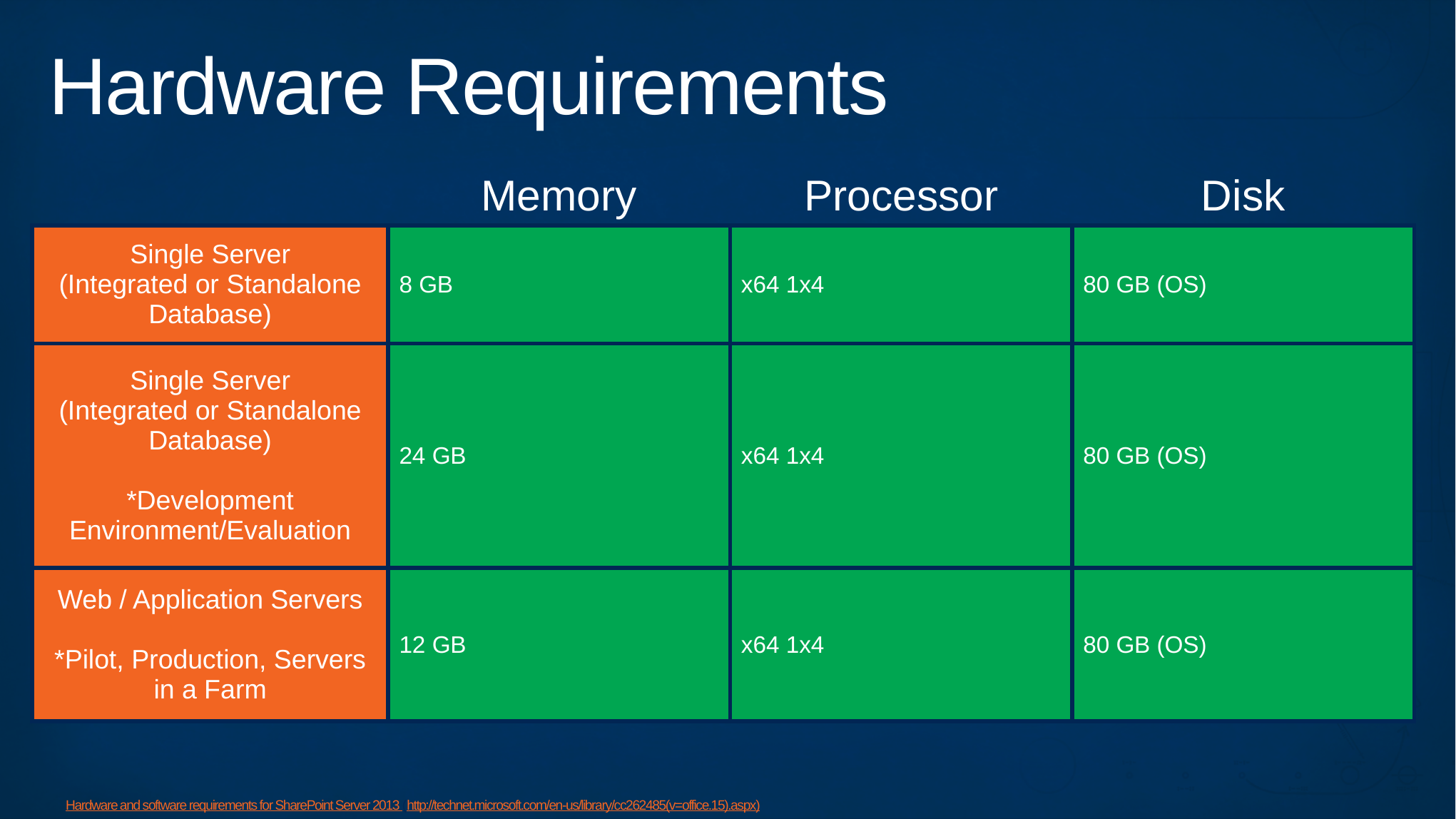

# Hardware Requirements
|  | Memory | Processor | Disk |
| --- | --- | --- | --- |
| Single Server (Integrated or Standalone Database) | 8 GB | x64 1x4 | 80 GB (OS) |
| Single Server (Integrated or Standalone Database) \*Development Environment/Evaluation | 24 GB | x64 1x4 | 80 GB (OS) |
| Web / Application Servers \*Pilot, Production, Servers in a Farm | 12 GB | x64 1x4 | 80 GB (OS) |
Hardware and software requirements for SharePoint Server 2013 (http://technet.microsoft.com/en-us/library/cc262485(v=office.15).aspx)